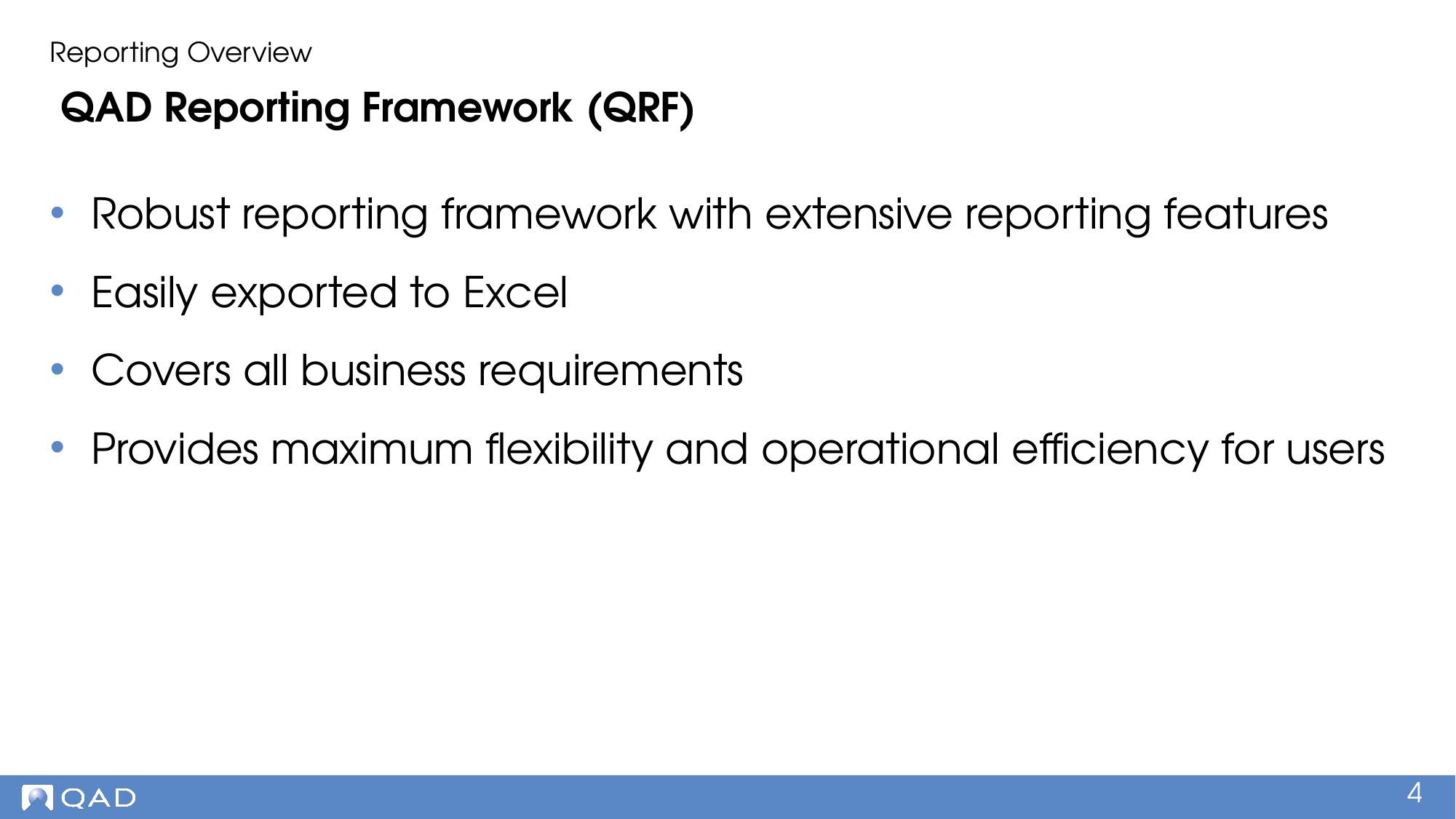

Reporting Overview
# QAD Reporting Framework (QRF)
Robust reporting framework with extensive reporting features
Easily exported to Excel
Covers all business requirements
Provides maximum flexibility and operational efficiency for users

4